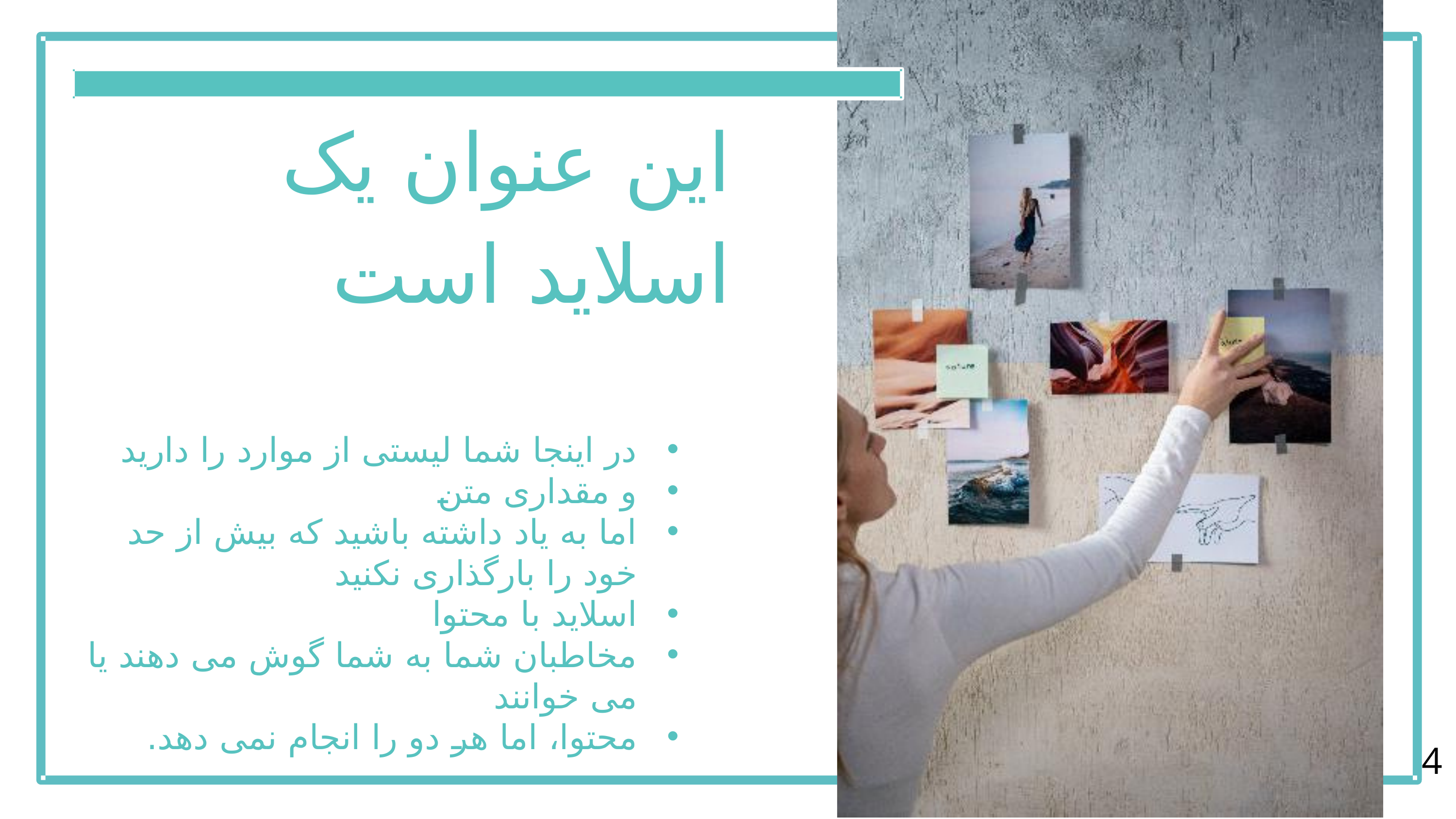

این عنوان یک اسلاید است
در اینجا شما لیستی از موارد را دارید
و مقداری متن
اما به یاد داشته باشید که بیش از حد خود را بارگذاری نکنید
اسلاید با محتوا
مخاطبان شما به شما گوش می دهند یا می خوانند
محتوا، اما هر دو را انجام نمی دهد.
4